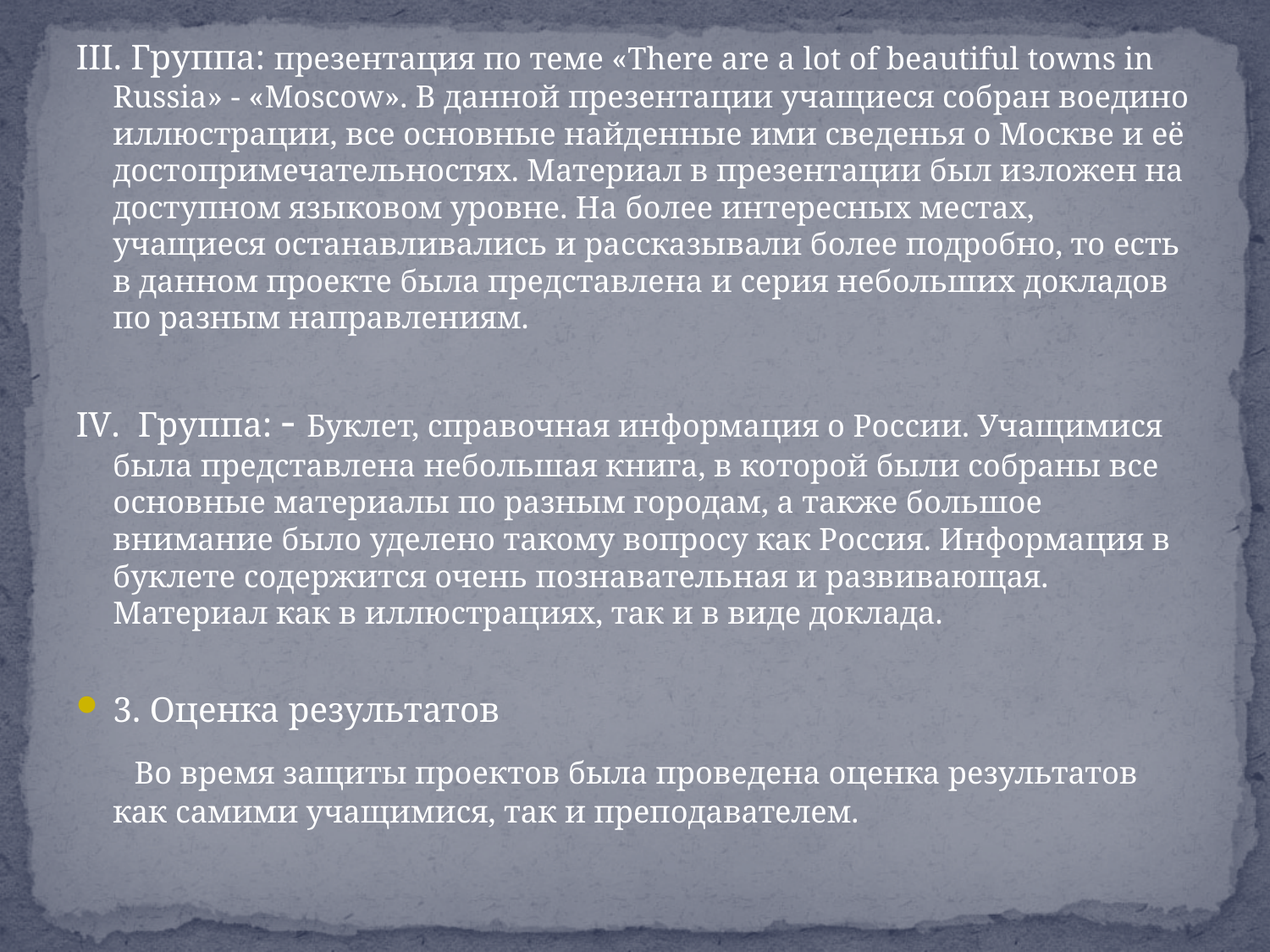

#
III. Группа: презентация по теме «There are a lot of beautiful towns in Russia» - «Moscow». В данной презентации учащиеся собран воедино иллюстрации, все основные найденные ими сведенья о Москве и её достопримечательностях. Материал в презентации был изложен на доступном языковом уровне. На более интересных местах, учащиеся останавливались и рассказывали более подробно, то есть в данном проекте была представлена и серия небольших докладов по разным направлениям.

IV.  Группа: - Буклет, справочная информация о России. Учащимися была представлена небольшая книга, в которой были собраны все основные материалы по разным городам, а также большое внимание было уделено такому вопросу как Россия. Информация в буклете содержится очень познавательная и развивающая. Материал как в иллюстрациях, так и в виде доклада.

3. Оценка результатов
     Во время защиты проектов была проведена оценка результатов как самими учащимися, так и преподавателем.